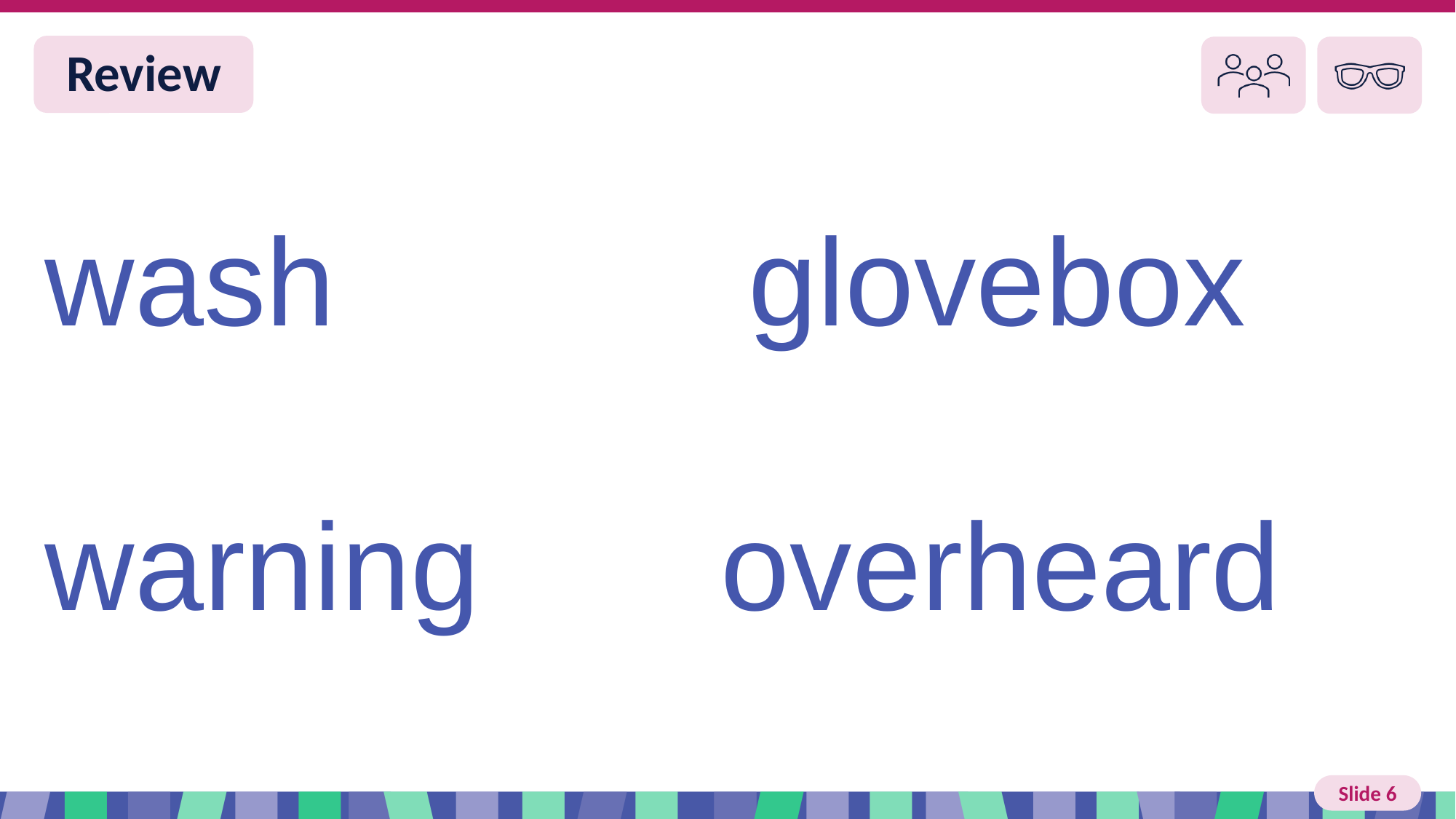

Slide 6 Review You do
wash            glovebox
warning       overheard